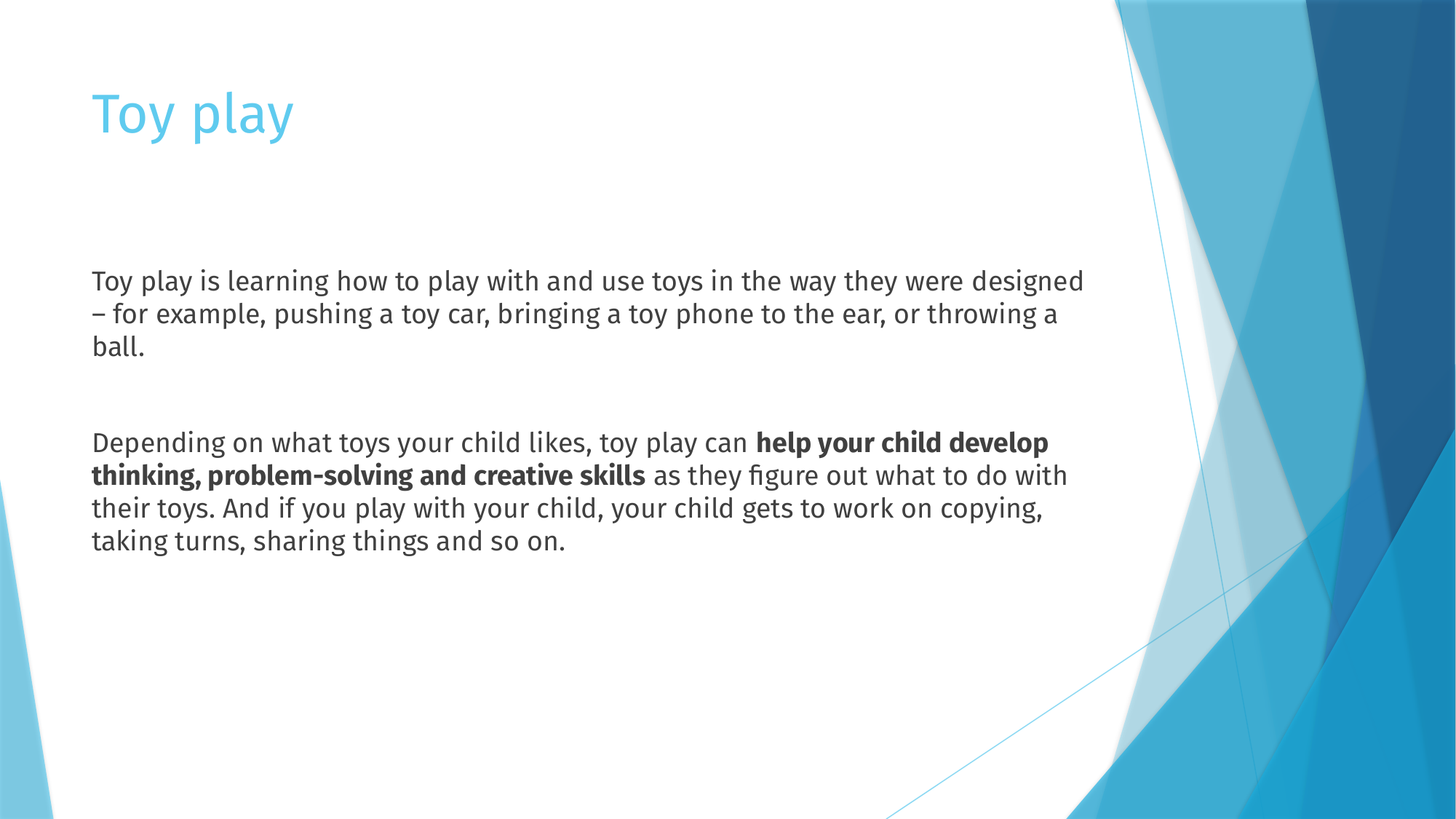

# Toy play
Toy play is learning how to play with and use toys in the way they were designed – for example, pushing a toy car, bringing a toy phone to the ear, or throwing a ball.

Depending on what toys your child likes, toy play can help your child develop thinking, problem-solving and creative skills as they figure out what to do with their toys. And if you play with your child, your child gets to work on copying, taking turns, sharing things and so on.